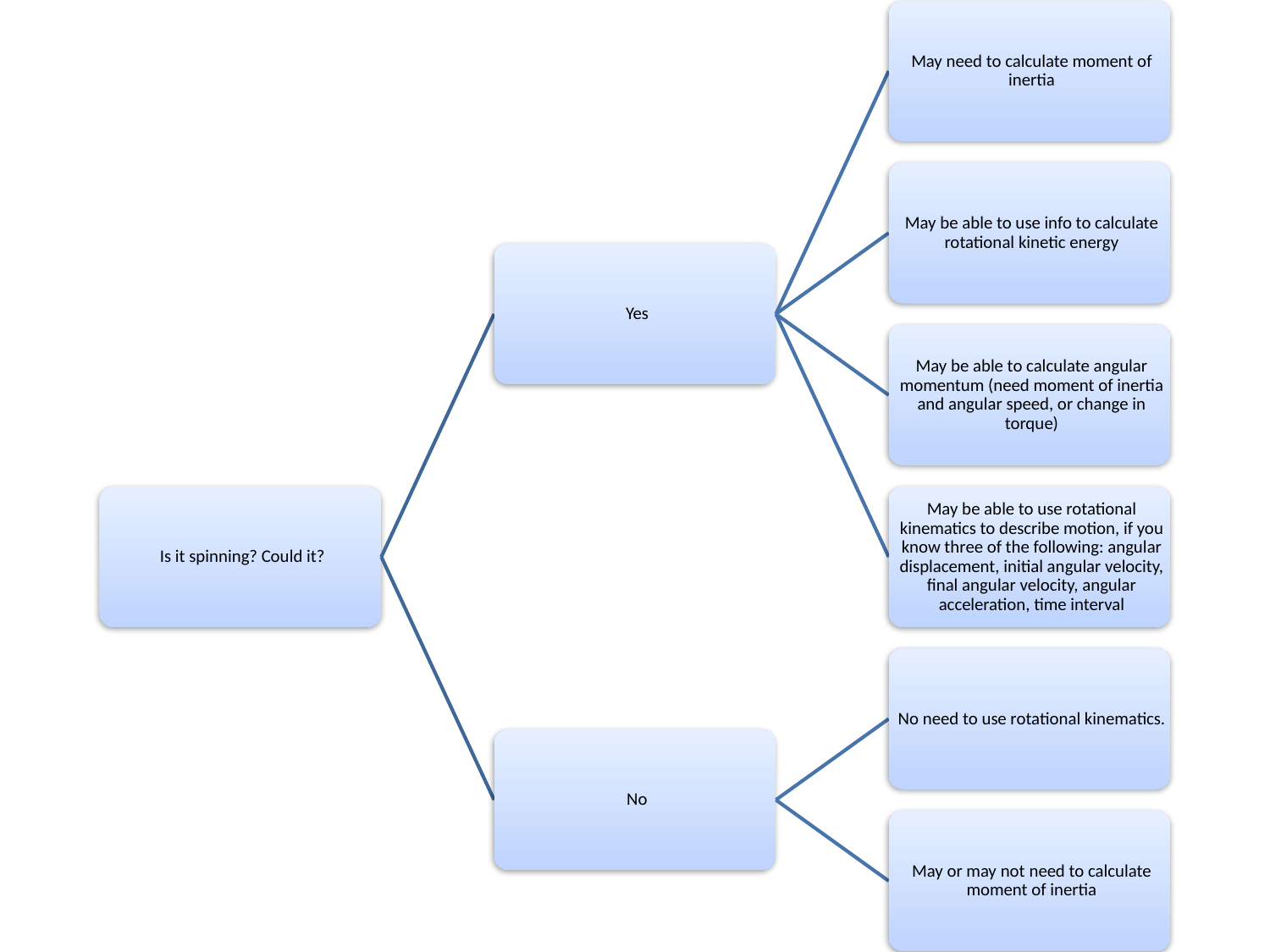

Is it spinning? Could it?

Yes

May need to calculate moment of inertia

May be able to use info to calculate rotational kinetic energy

May be able to calculate angular momentum (need moment of inertia and angular speed, or change in torque)

May be able to use rotational kinematics to describe motion, if you know three of the following: angular displacement, initial angular velocity, final angular velocity, angular acceleration, time interval

No

No need to use rotational kinematics.

May or may not need to calculate moment of inertia